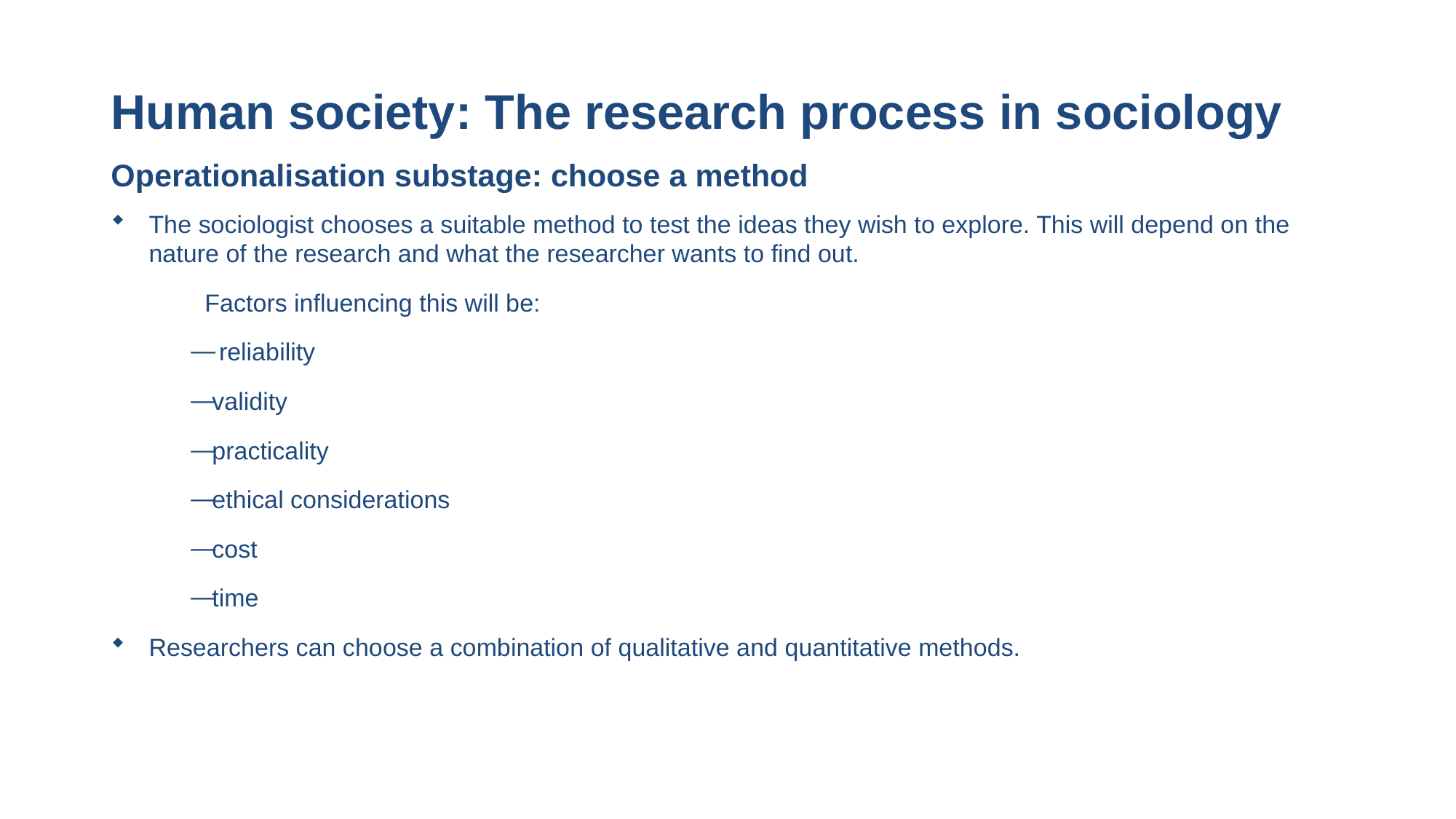

# Human society: The research process in sociology
Operationalisation substage: choose a method
The sociologist chooses a suitable method to test the ideas they wish to explore. This will depend on the nature of the research and what the researcher wants to find out.
	Factors influencing this will be:
 reliability
validity
practicality
ethical considerations
cost
time
Researchers can choose a combination of qualitative and quantitative methods.